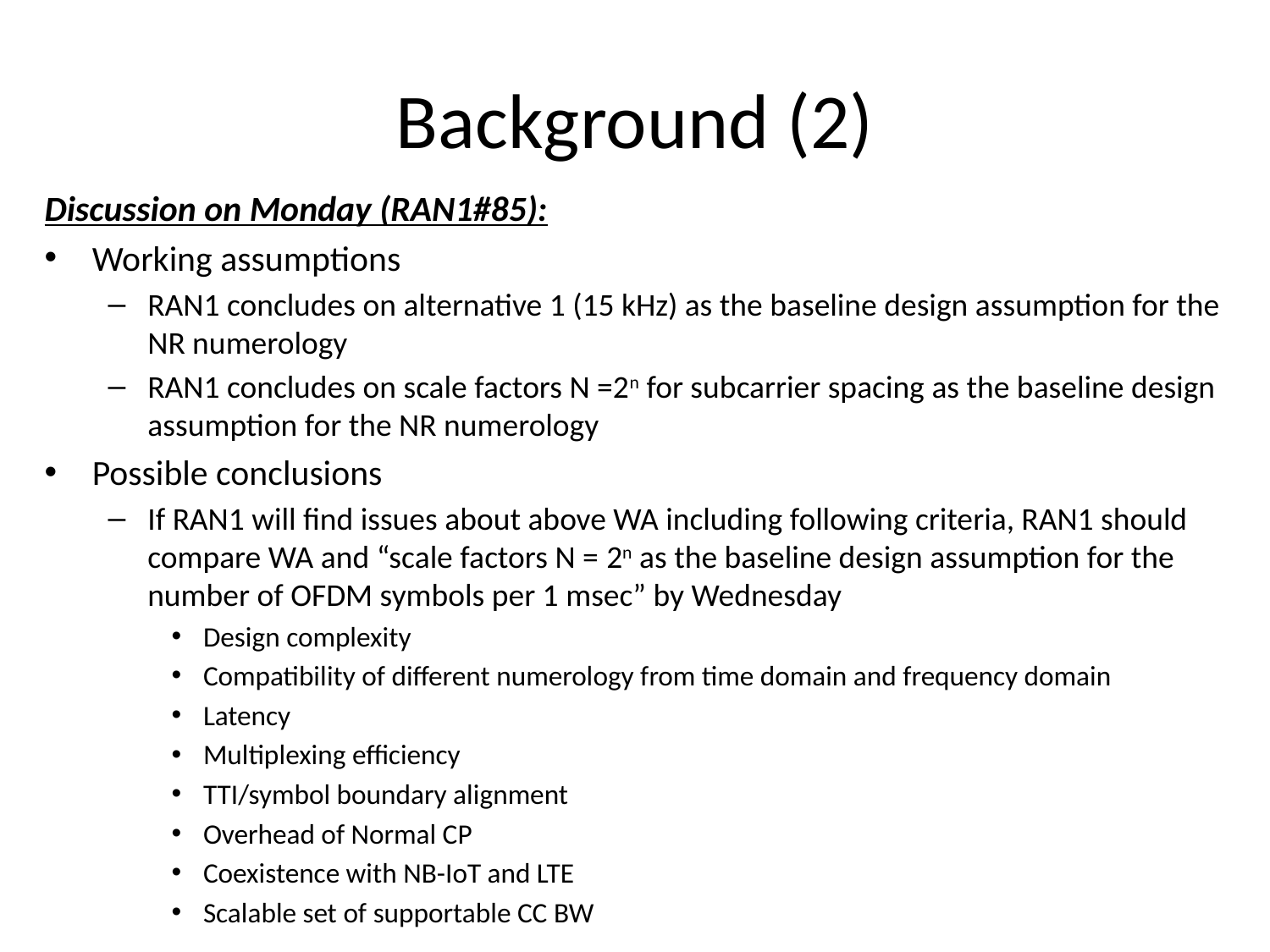

# Background (2)
Discussion on Monday (RAN1#85):
Working assumptions
RAN1 concludes on alternative 1 (15 kHz) as the baseline design assumption for the NR numerology
RAN1 concludes on scale factors N =2n for subcarrier spacing as the baseline design assumption for the NR numerology
Possible conclusions
If RAN1 will find issues about above WA including following criteria, RAN1 should compare WA and “scale factors N = 2n as the baseline design assumption for the number of OFDM symbols per 1 msec” by Wednesday
Design complexity
Compatibility of different numerology from time domain and frequency domain
Latency
Multiplexing efficiency
TTI/symbol boundary alignment
Overhead of Normal CP
Coexistence with NB-IoT and LTE
Scalable set of supportable CC BW